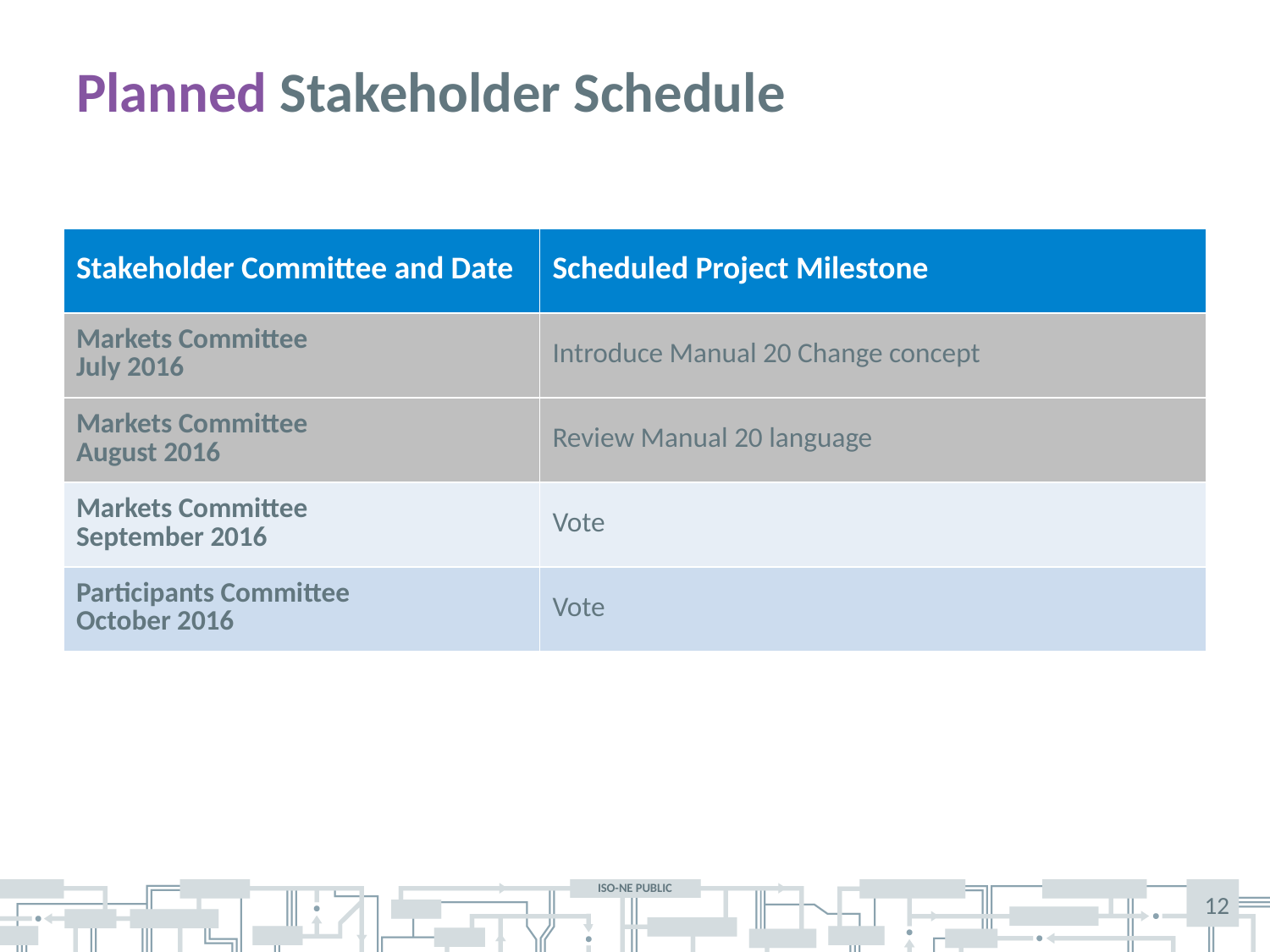

# Planned Stakeholder Schedule
| Stakeholder Committee and Date | Scheduled Project Milestone |
| --- | --- |
| Markets Committee July 2016 | Introduce Manual 20 Change concept |
| Markets Committee August 2016 | Review Manual 20 language |
| Markets Committee September 2016 | Vote |
| Participants Committee October 2016 | Vote |
12